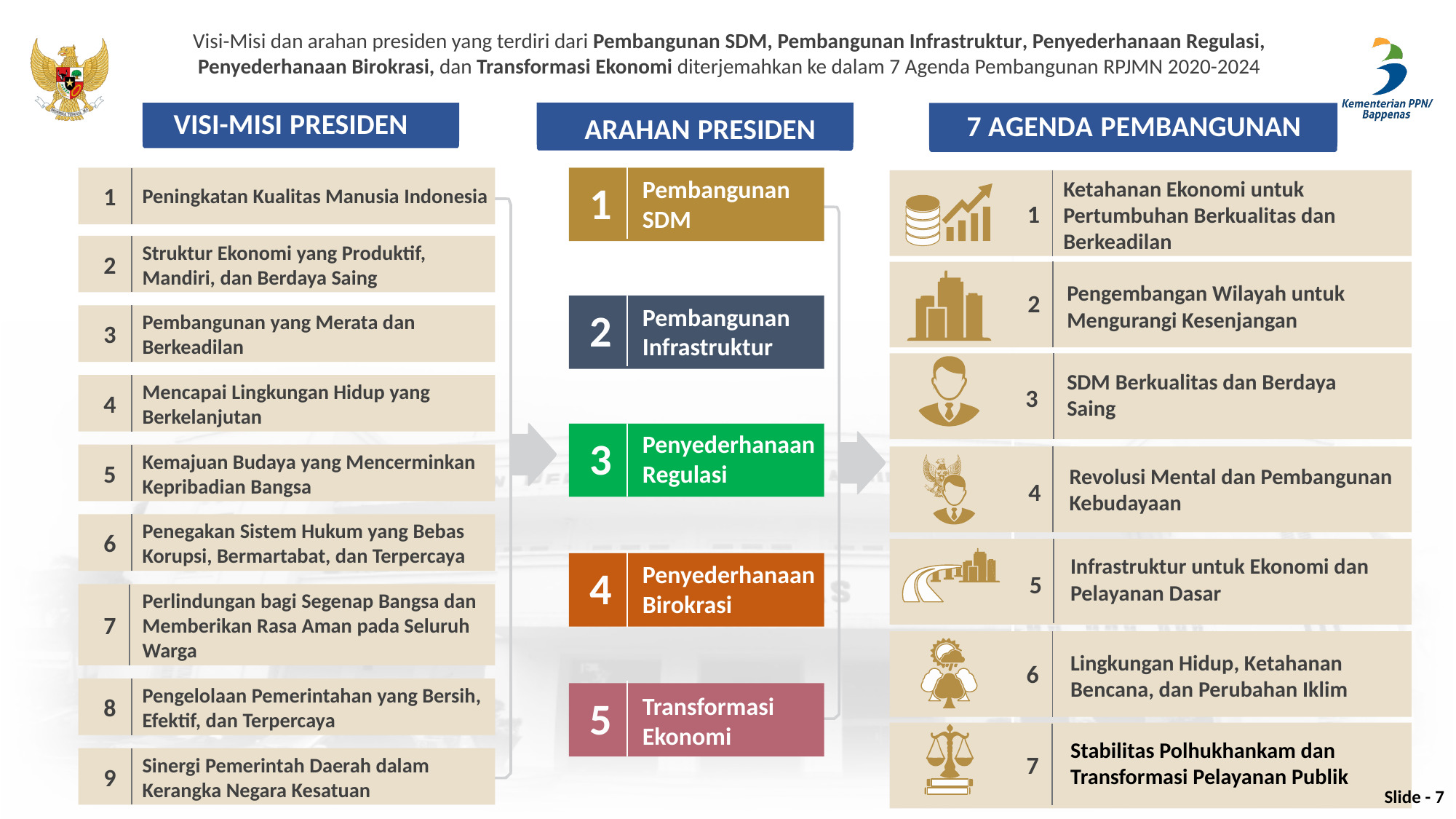

Visi-Misi dan arahan presiden yang terdiri dari Pembangunan SDM, Pembangunan Infrastruktur, Penyederhanaan Regulasi,
Penyederhanaan Birokrasi, dan Transformasi Ekonomi diterjemahkan ke dalam 7 Agenda Pembangunan RPJMN 2020-2024

VISI-MISI PRESIDEN
7 AGENDA PEMBANGUNAN
ARAHAN PRESIDEN

1
Peningkatan Kualitas Manusia Indonesia
Struktur Ekonomi yang Produktif, Mandiri, dan Berdaya Saing

2
Pembangunan yang Merata dan Berkeadilan

3
Mencapai Lingkungan Hidup yang Berkelanjutan

4
Kemajuan Budaya yang Mencerminkan Kepribadian Bangsa

5
Penegakan Sistem Hukum yang Bebas
Korupsi, Bermartabat, dan Terpercaya

6
Perlindungan bagi Segenap Bangsa dan
Memberikan Rasa Aman pada Seluruh Warga

7
Pengelolaan Pemerintahan yang Bersih,
Efektif, dan Terpercaya

8
Sinergi Pemerintah Daerah dalam Kerangka Negara Kesatuan

9

Pembangunan
SDM
1

Pembangunan
Infrastruktur
2
Penyederhanaan Regulasi

3

Penyederhanaan Birokrasi
4

Transformasi
Ekonomi
5
Ketahanan Ekonomi untuk Pertumbuhan Berkualitas dan Berkeadilan

1

Pengembangan Wilayah untuk Mengurangi Kesenjangan
2

SDM Berkualitas dan Berdaya Saing
3

Revolusi Mental dan Pembangunan
Kebudayaan

4

Infrastruktur untuk Ekonomi dan Pelayanan Dasar

5

Lingkungan Hidup, Ketahanan Bencana, dan Perubahan Iklim
6

Stabilitas Polhukhankam dan Transformasi Pelayanan Publik
7

7
Slide - 7